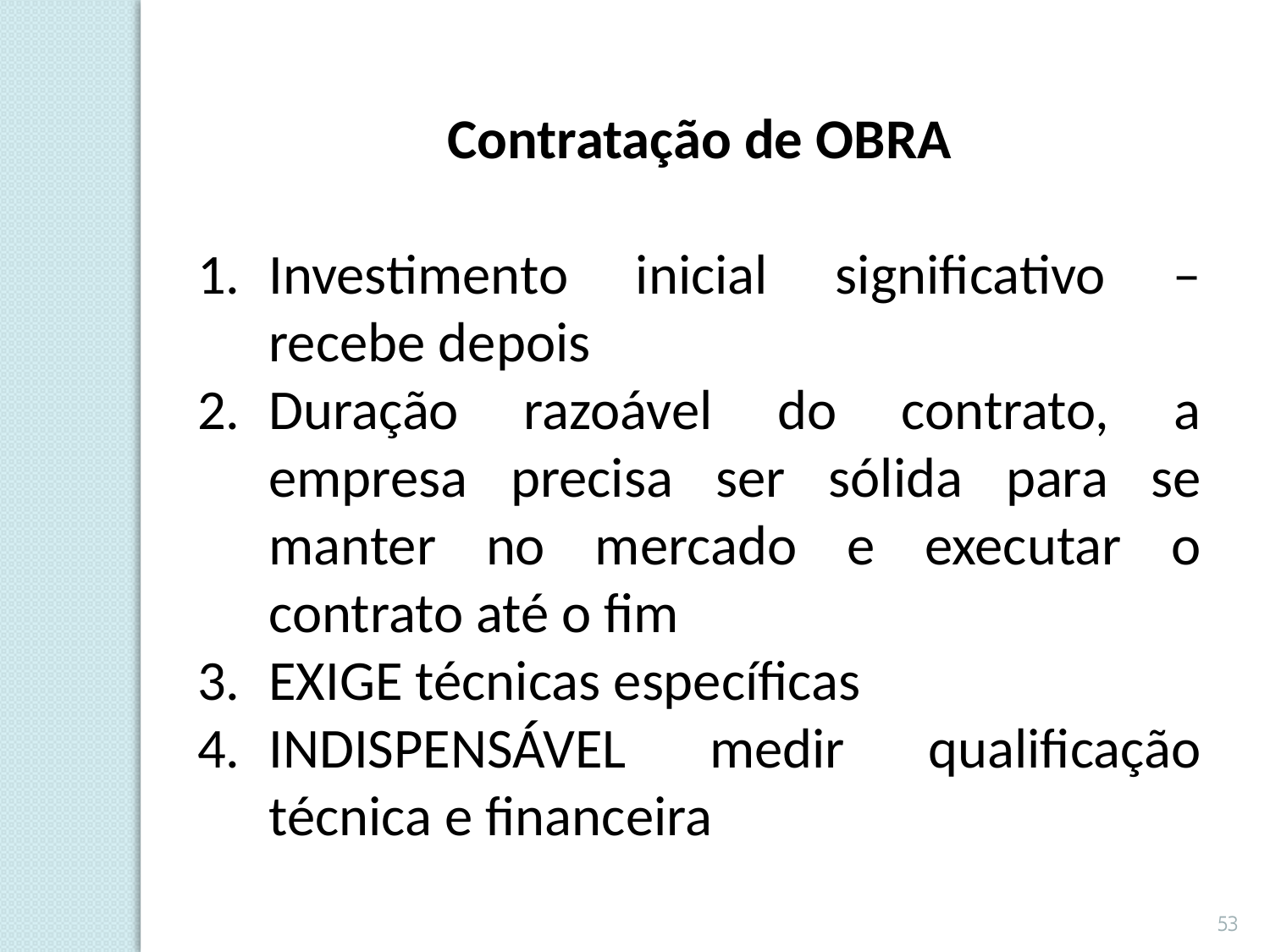

Contratação de OBRA

Investimento inicial significativo – recebe depois
Duração razoável do contrato, a empresa precisa ser sólida para se manter no mercado e executar o contrato até o fim
EXIGE técnicas específicas
INDISPENSÁVEL medir qualificação técnica e financeira
53